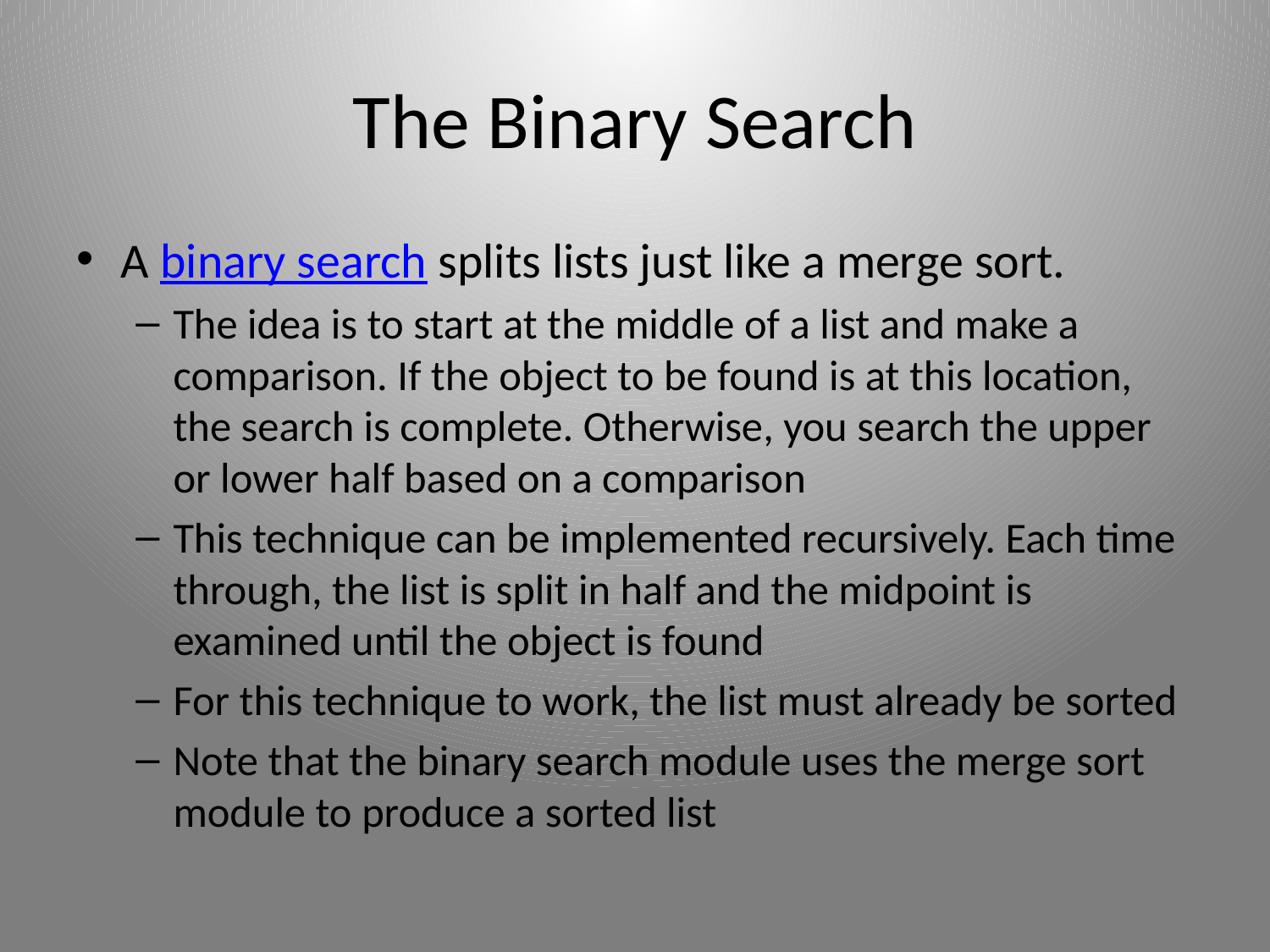

# The Binary Search
A binary search splits lists just like a merge sort.
The idea is to start at the middle of a list and make a comparison. If the object to be found is at this location, the search is complete. Otherwise, you search the upper or lower half based on a comparison
This technique can be implemented recursively. Each time through, the list is split in half and the midpoint is examined until the object is found
For this technique to work, the list must already be sorted
Note that the binary search module uses the merge sort module to produce a sorted list